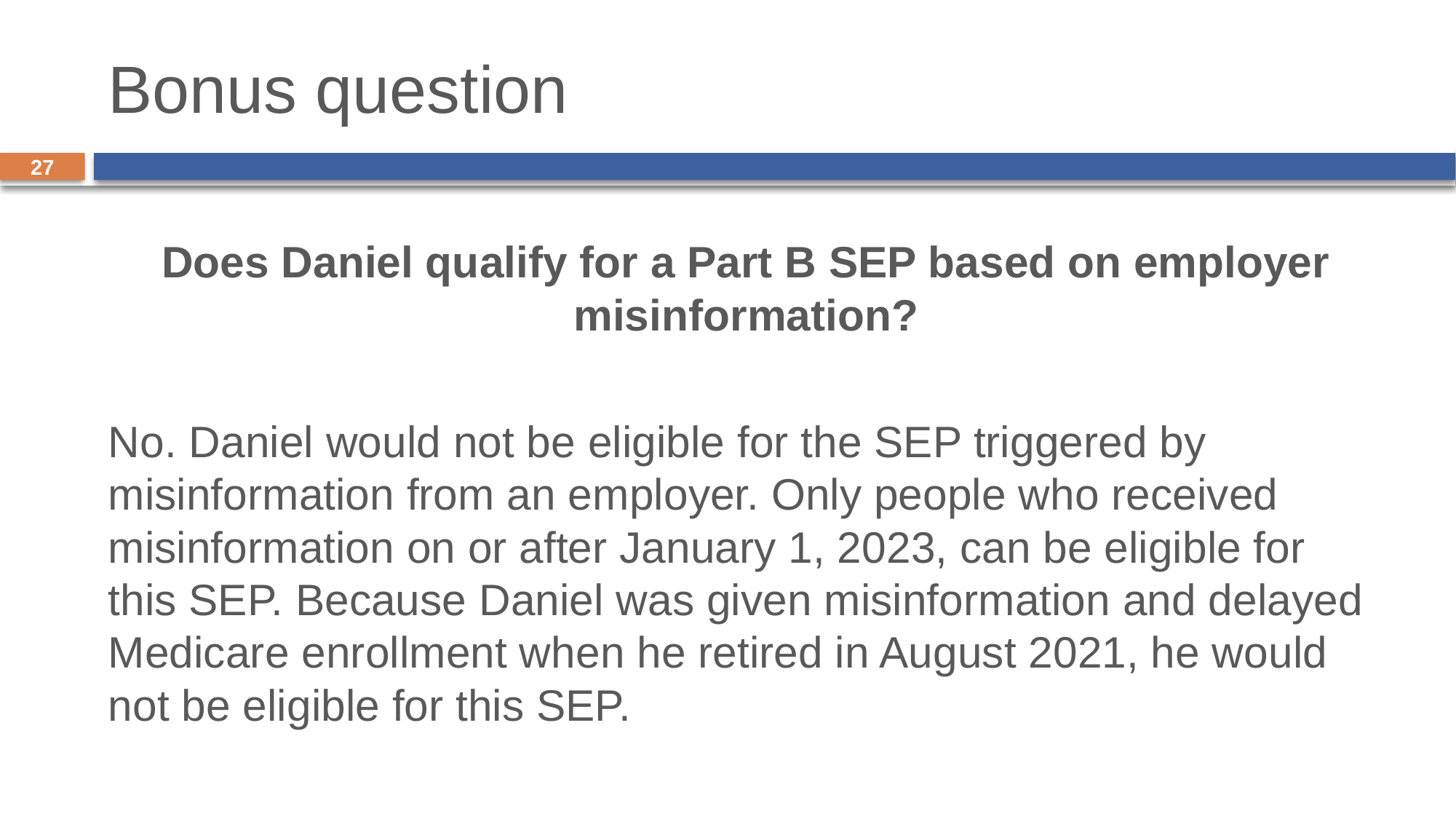

# Bonus question
27
Does Daniel qualify for a Part B SEP based on employer misinformation?

No. Daniel would not be eligible for the SEP triggered by misinformation from an employer. Only people who received misinformation on or after January 1, 2023, can be eligible for this SEP. Because Daniel was given misinformation and delayed Medicare enrollment when he retired in August 2021, he would not be eligible for this SEP.